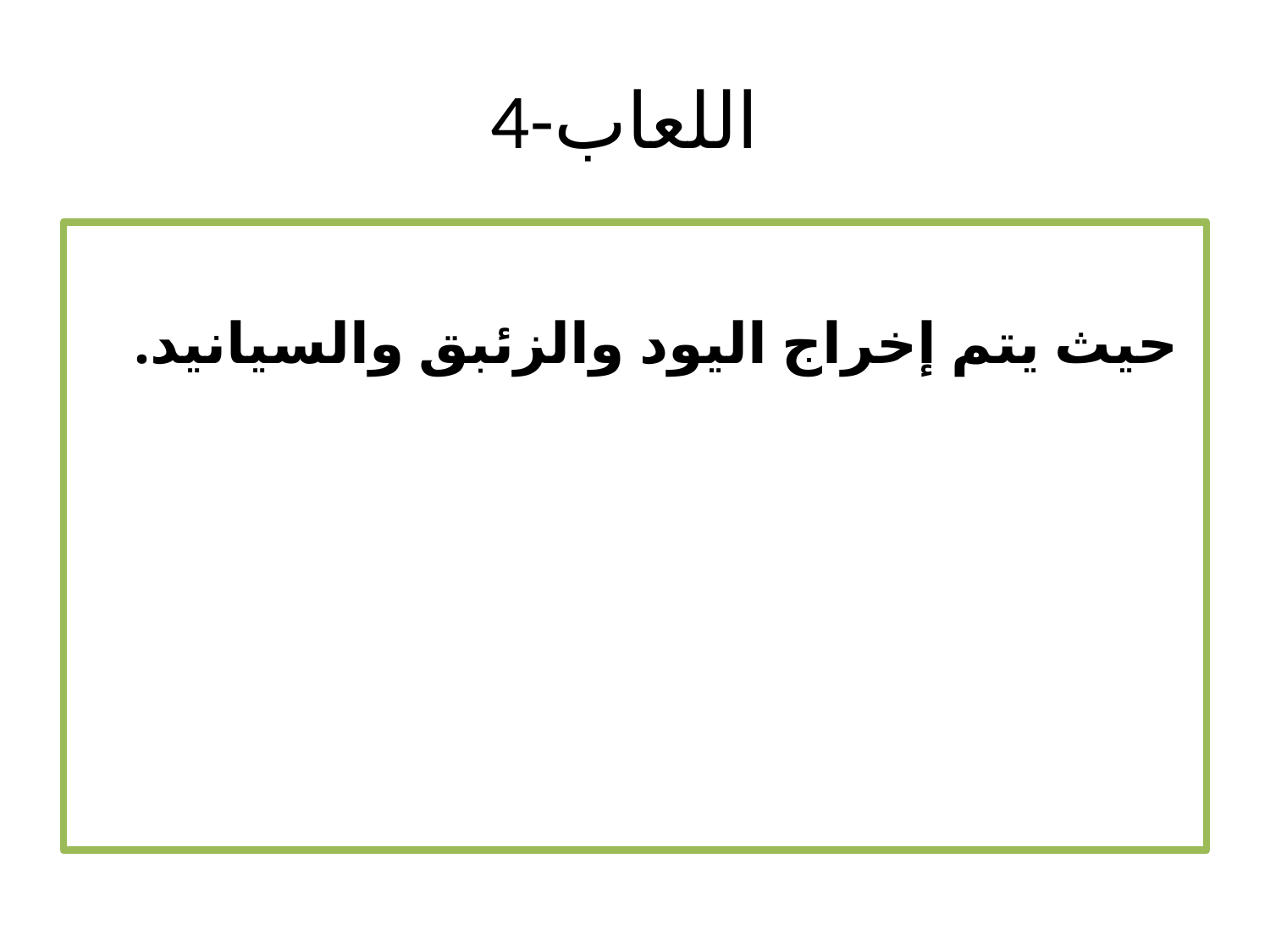

# 4-اللعاب

 حيث يتم إخراج اليود والزئبق والسيانيد.